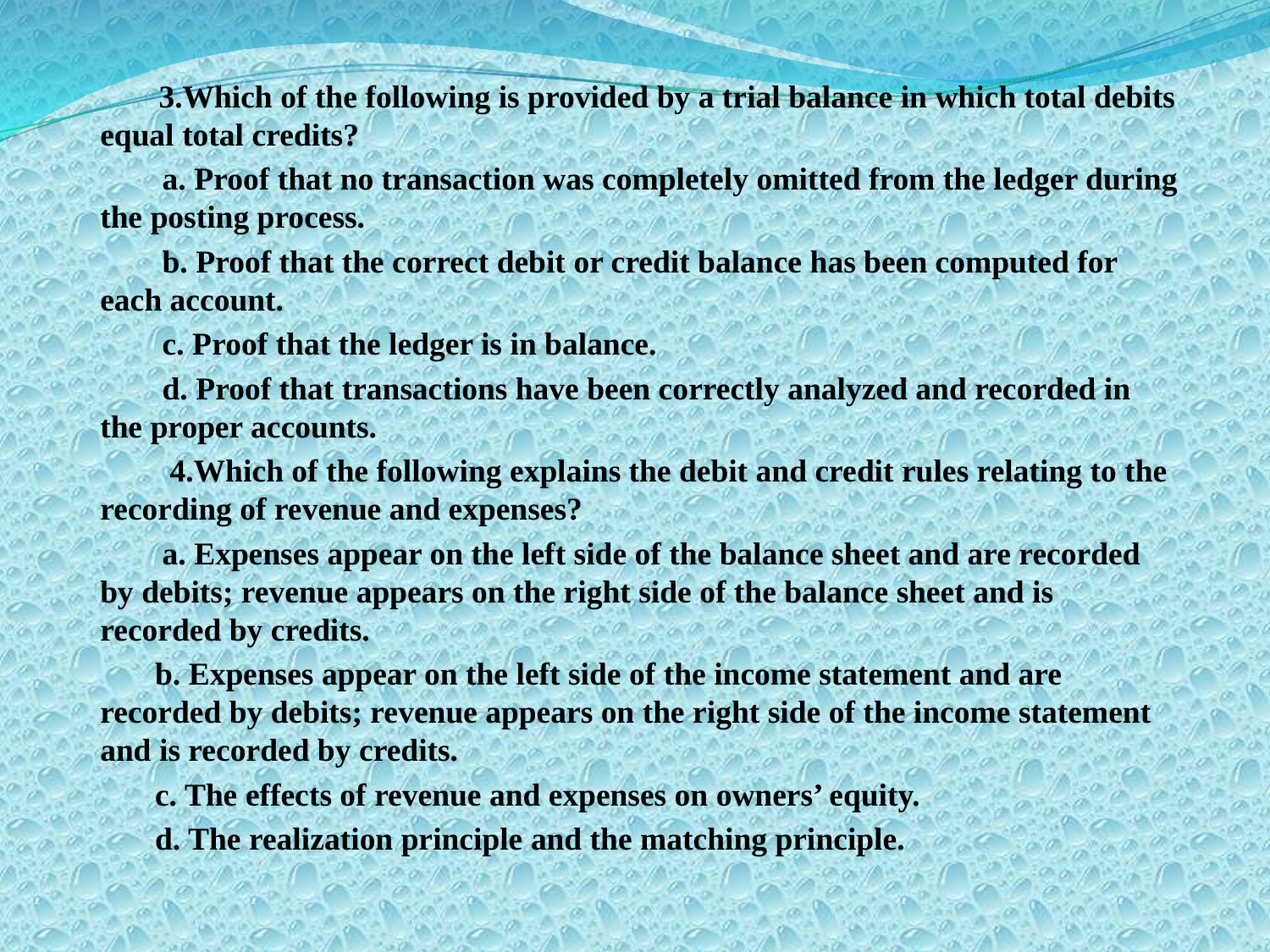

3.Which of the following is provided by a trial balance in which total debits equal total credits?
　　    a. Proof that no transaction was completely omitted from the ledger during the posting process.
　    　b. Proof that the correct debit or credit balance has been computed for each account.
　　    c. Proof that the ledger is in balance.
　　    d. Proof that transactions have been correctly analyzed and recorded in the proper accounts.
 　　   4.Which of the following explains the debit and credit rules relating to the recording of revenue and expenses?
　　    a. Expenses appear on the left side of the balance sheet and are recorded by debits; revenue appears on the right side of the balance sheet and is recorded by credits.
　　   b. Expenses appear on the left side of the income statement and are recorded by debits; revenue appears on the right side of the income statement and is recorded by credits.
　　   c. The effects of revenue and expenses on owners’ equity.
　   　d. The realization principle and the matching principle.